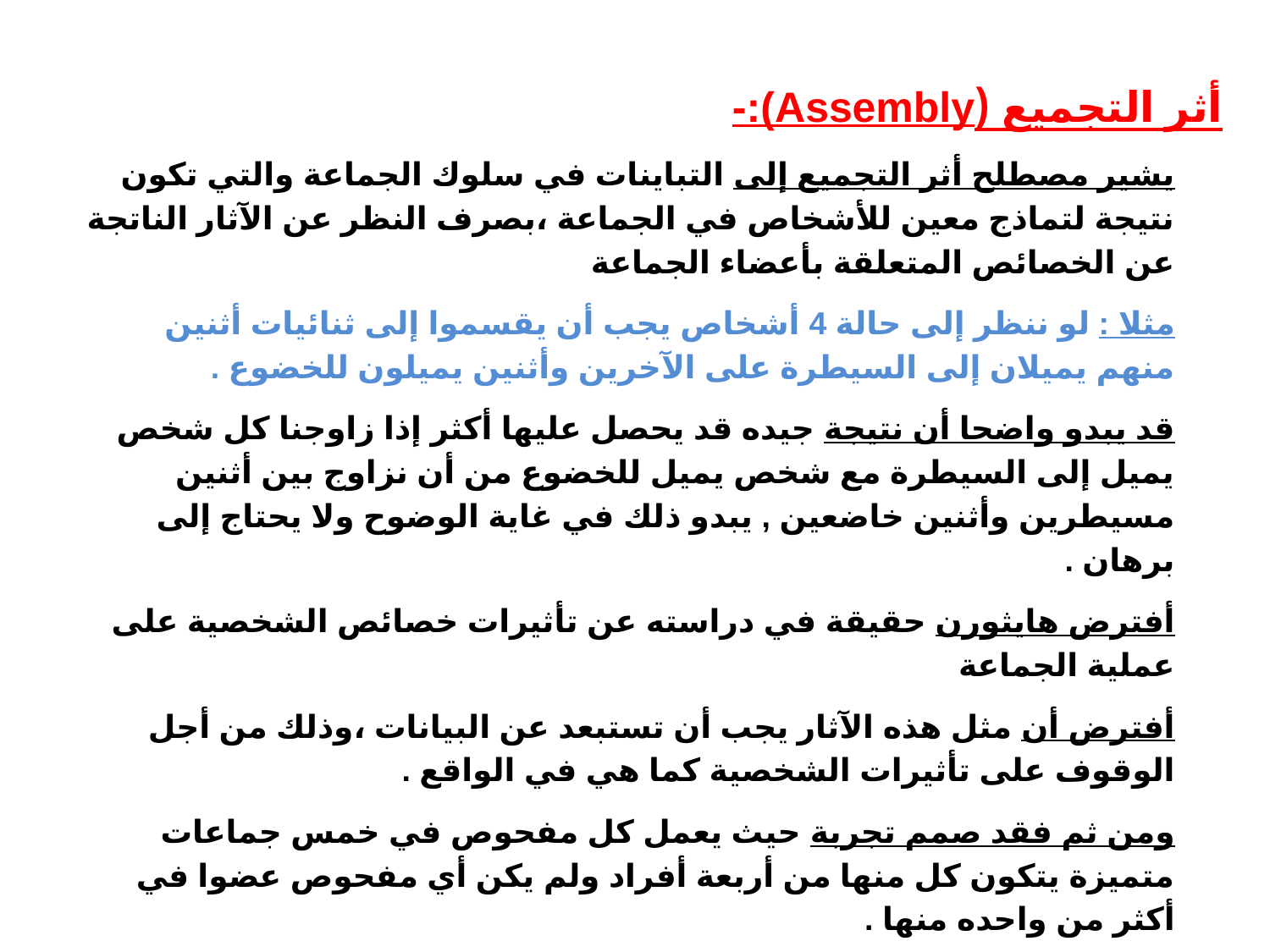

أثر التجميع (Assembly):-
يشير مصطلح أثر التجميع إلى التباينات في سلوك الجماعة والتي تكون نتيجة لتماذج معين للأشخاص في الجماعة ،بصرف النظر عن الآثار الناتجة عن الخصائص المتعلقة بأعضاء الجماعة
مثلا : لو ننظر إلى حالة 4 أشخاص يجب أن يقسموا إلى ثنائيات أثنين منهم يميلان إلى السيطرة على الآخرين وأثنين يميلون للخضوع .
قد يبدو واضحا أن نتيجة جيده قد يحصل عليها أكثر إذا زاوجنا كل شخص يميل إلى السيطرة مع شخص يميل للخضوع من أن نزاوج بين أثنين مسيطرين وأثنين خاضعين , يبدو ذلك في غاية الوضوح ولا يحتاج إلى برهان .
أفترض هايثورن حقيقة في دراسته عن تأثيرات خصائص الشخصية على عملية الجماعة
أفترض أن مثل هذه الآثار يجب أن تستبعد عن البيانات ،وذلك من أجل الوقوف على تأثيرات الشخصية كما هي في الواقع .
ومن ثم فقد صمم تجربة حيث يعمل كل مفحوص في خمس جماعات متميزة يتكون كل منها من أربعة أفراد ولم يكن أي مفحوص عضوا في أكثر من واحده منها .
في دراسة أجراها روزبنبرج وآخرون قراءة ص 223